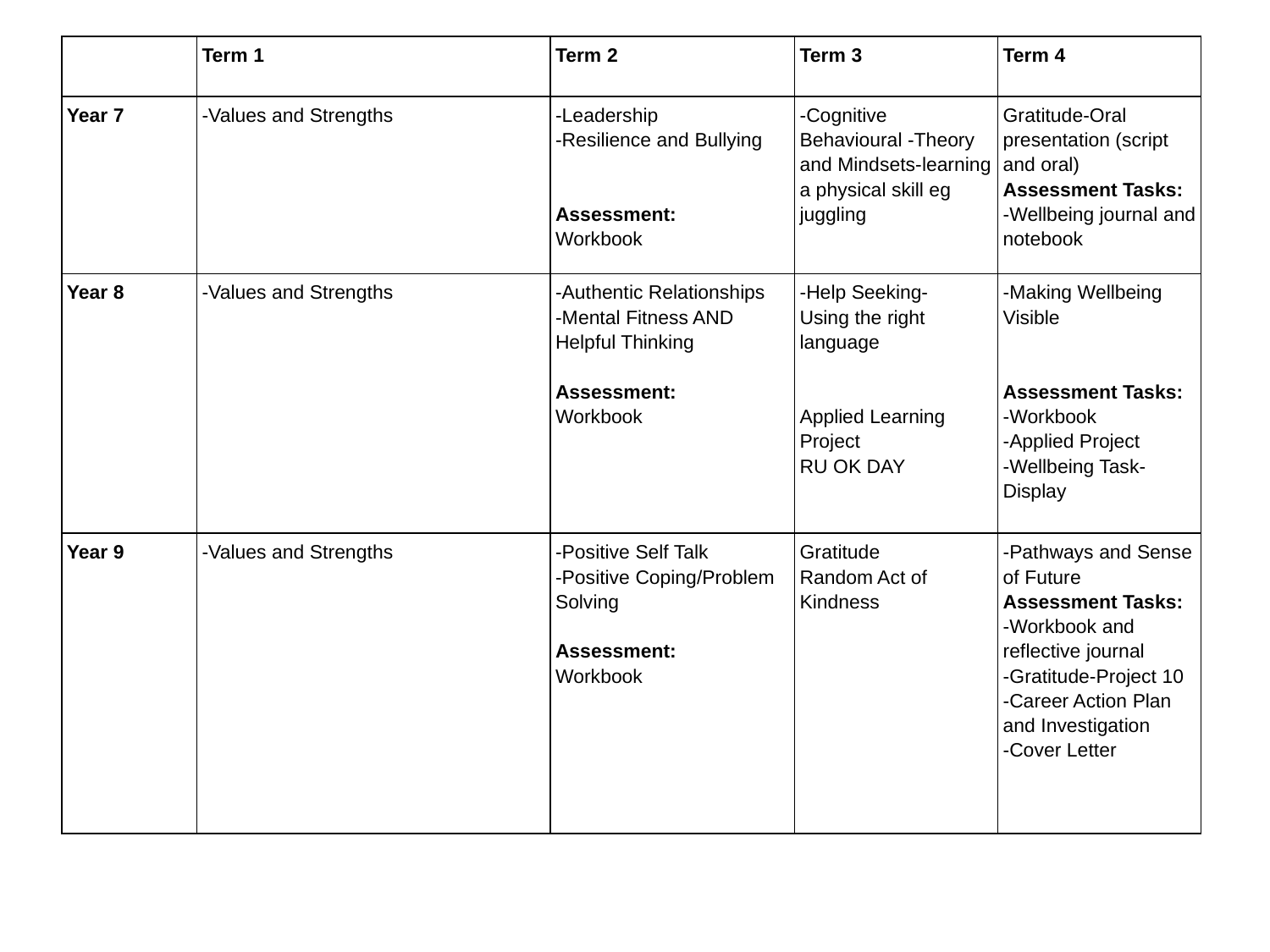

|  | Term 1 | Term 2 | Term 3 | Term 4 |
| --- | --- | --- | --- | --- |
| Year 7 | -Values and Strengths | -Leadership -Resilience and Bullying     Assessment: Workbook | -Cognitive Behavioural -Theory and Mindsets-learning a physical skill eg juggling | Gratitude-Oral presentation (script and oral) Assessment Tasks: -Wellbeing journal and notebook |
| Year 8 | -Values and Strengths | -Authentic Relationships -Mental Fitness AND Helpful Thinking   Assessment: Workbook | -Help Seeking- Using the right language     Applied Learning Project RU OK DAY | -Making Wellbeing Visible     Assessment Tasks: -Workbook -Applied Project -Wellbeing Task-Display |
| Year 9 | -Values and Strengths | -Positive Self Talk -Positive Coping/Problem Solving   Assessment: Workbook | Gratitude Random Act of Kindness | -Pathways and Sense of Future Assessment Tasks: -Workbook and reflective journal -Gratitude-Project 10 -Career Action Plan and Investigation -Cover Letter |
#